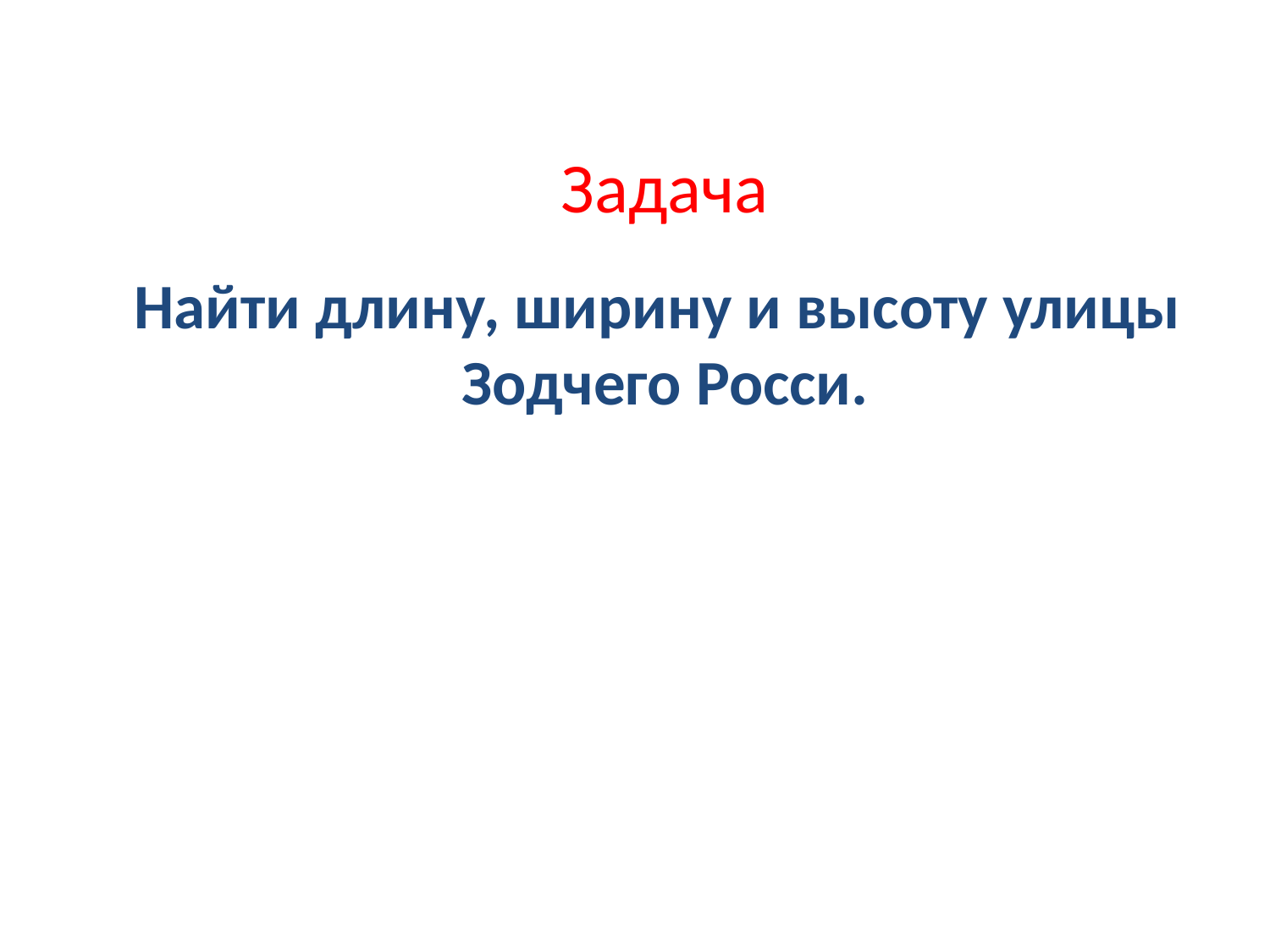

Задача
Найти длину, ширину и высоту улицы  Зодчего Росси.